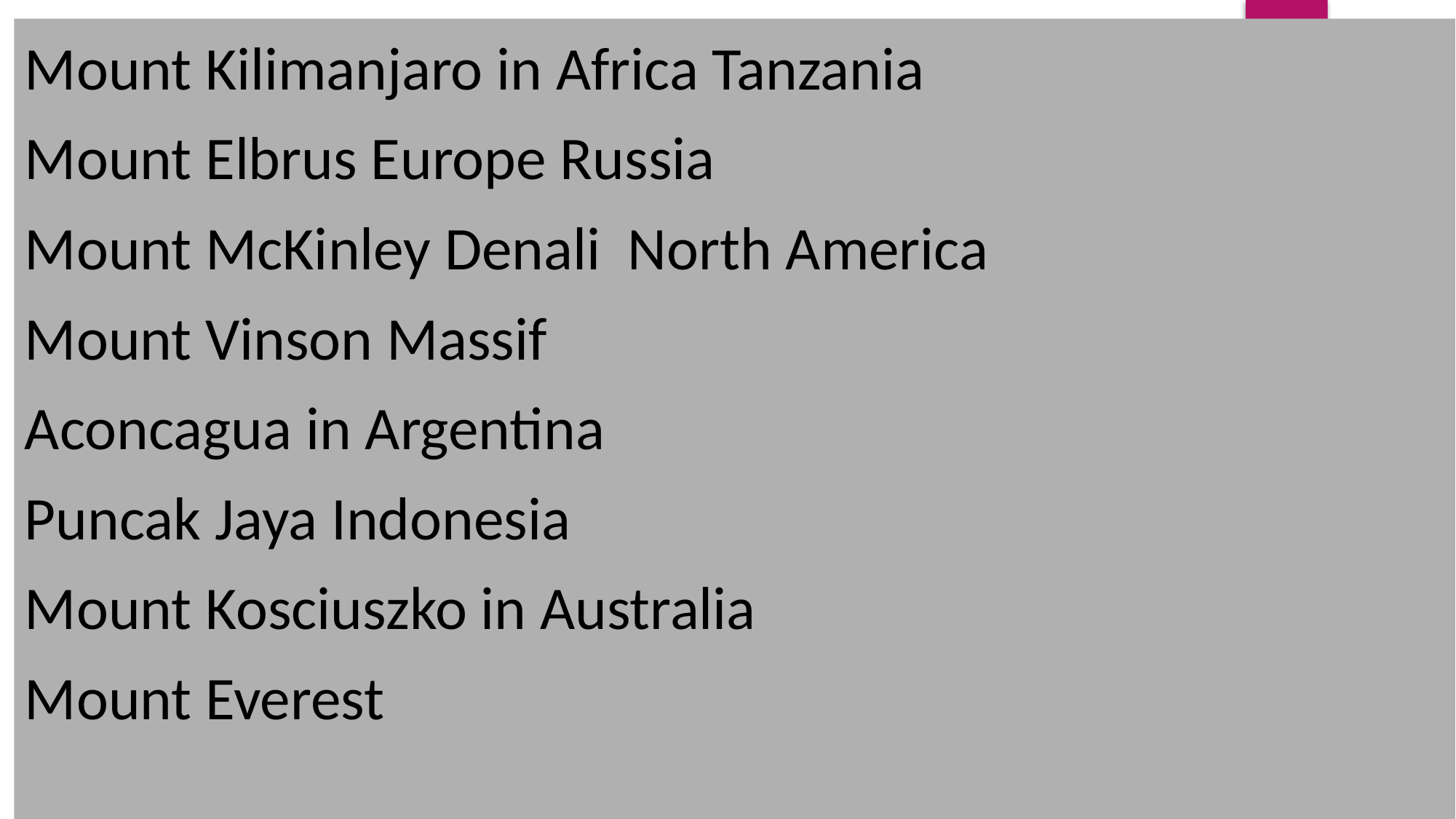

Mount Kilimanjaro in Africa Tanzania
Mount Elbrus Europe Russia
Mount McKinley Denali  North America
Mount Vinson Massif
Aconcagua in Argentina
Puncak Jaya Indonesia
Mount Kosciuszko in Australia
Mount Everest